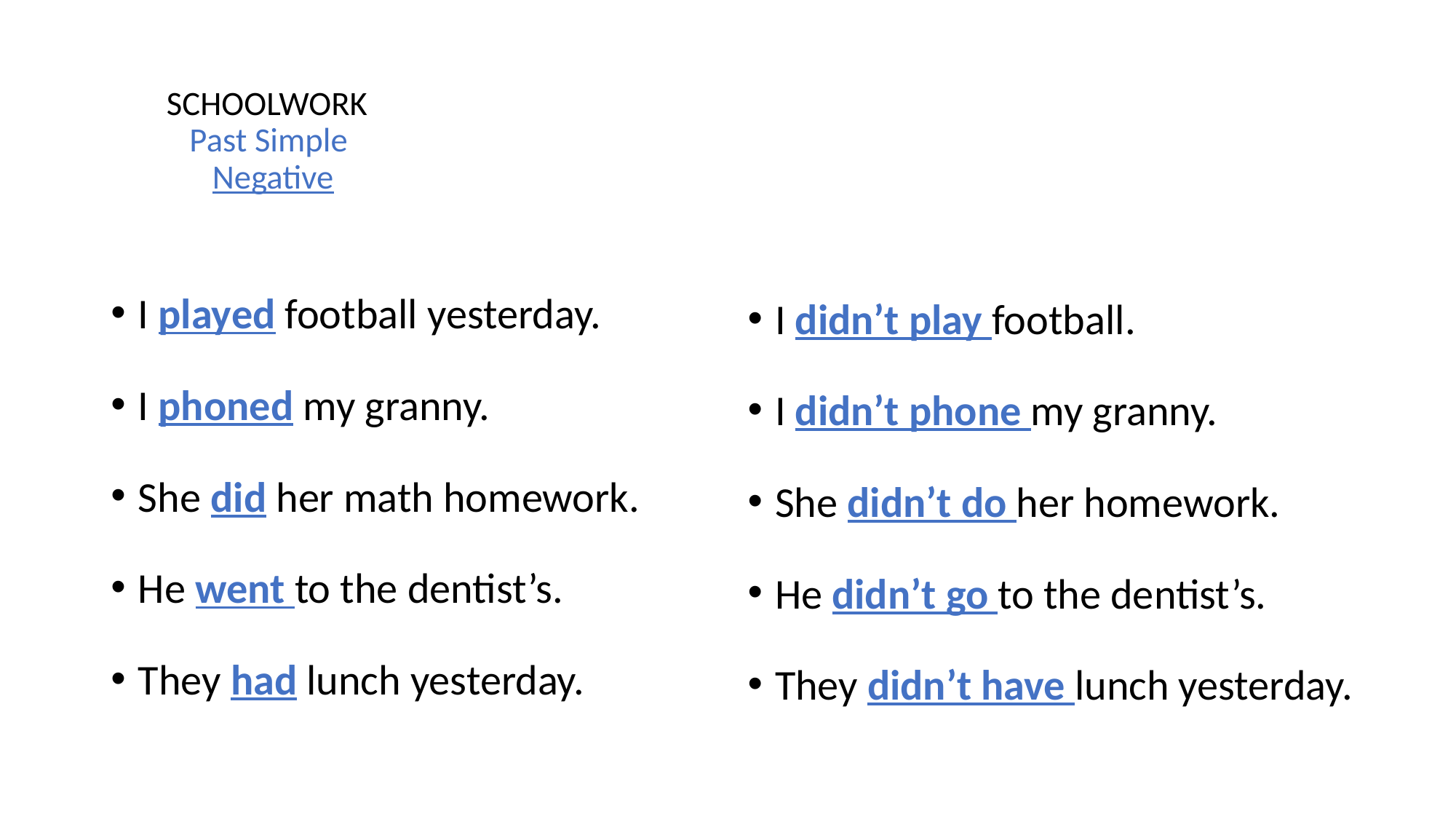

# SCHOOLWORK Past Simple Negative
I played football yesterday.
I phoned my granny.
She did her math homework.
He went to the dentist’s.
They had lunch yesterday.

I didn’t play football.
I didn’t phone my granny.
She didn’t do her homework.
He didn’t go to the dentist’s.
They didn’t have lunch yesterday.